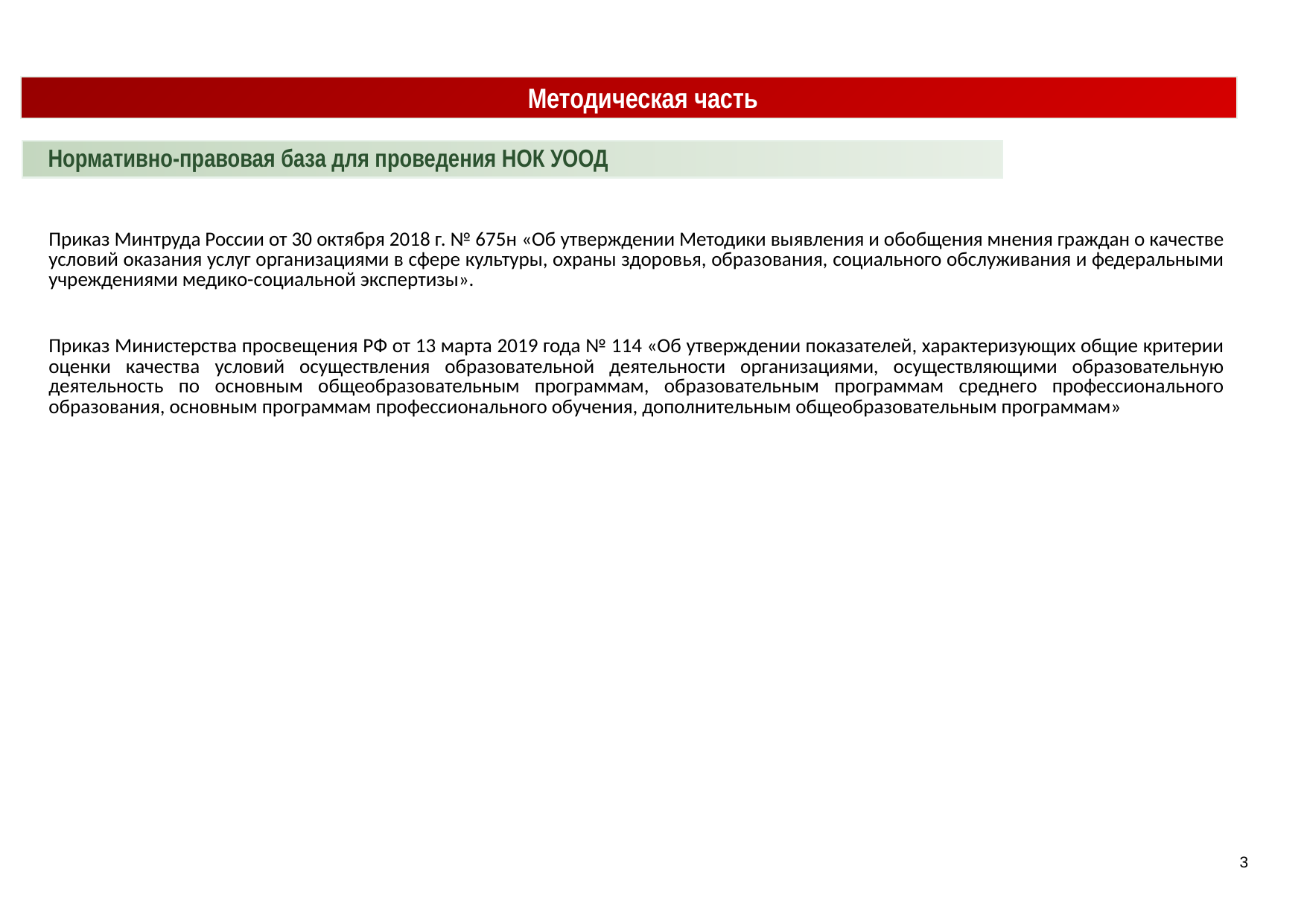

Методическая часть

Нормативно-правовая база для проведения НОК УООД
| Приказ Минтруда России от 30 октября 2018 г. № 675н «Об утверждении Методики выявления и обобщения мнения граждан о качестве условий оказания услуг организациями в сфере культуры, охраны здоровья, образования, социального обслуживания и федеральными учреждениями медико-социальной экспертизы». |
| --- |
| Приказ Министерства просвещения РФ от 13 марта 2019 года № 114 «Об утверждении показателей, характеризующих общие критерии оценки качества условий осуществления образовательной деятельности организациями, осуществляющими образовательную деятельность по основным общеобразовательным программам, образовательным программам среднего профессионального образования, основным программам профессионального обучения, дополнительным общеобразовательным программам» |
3